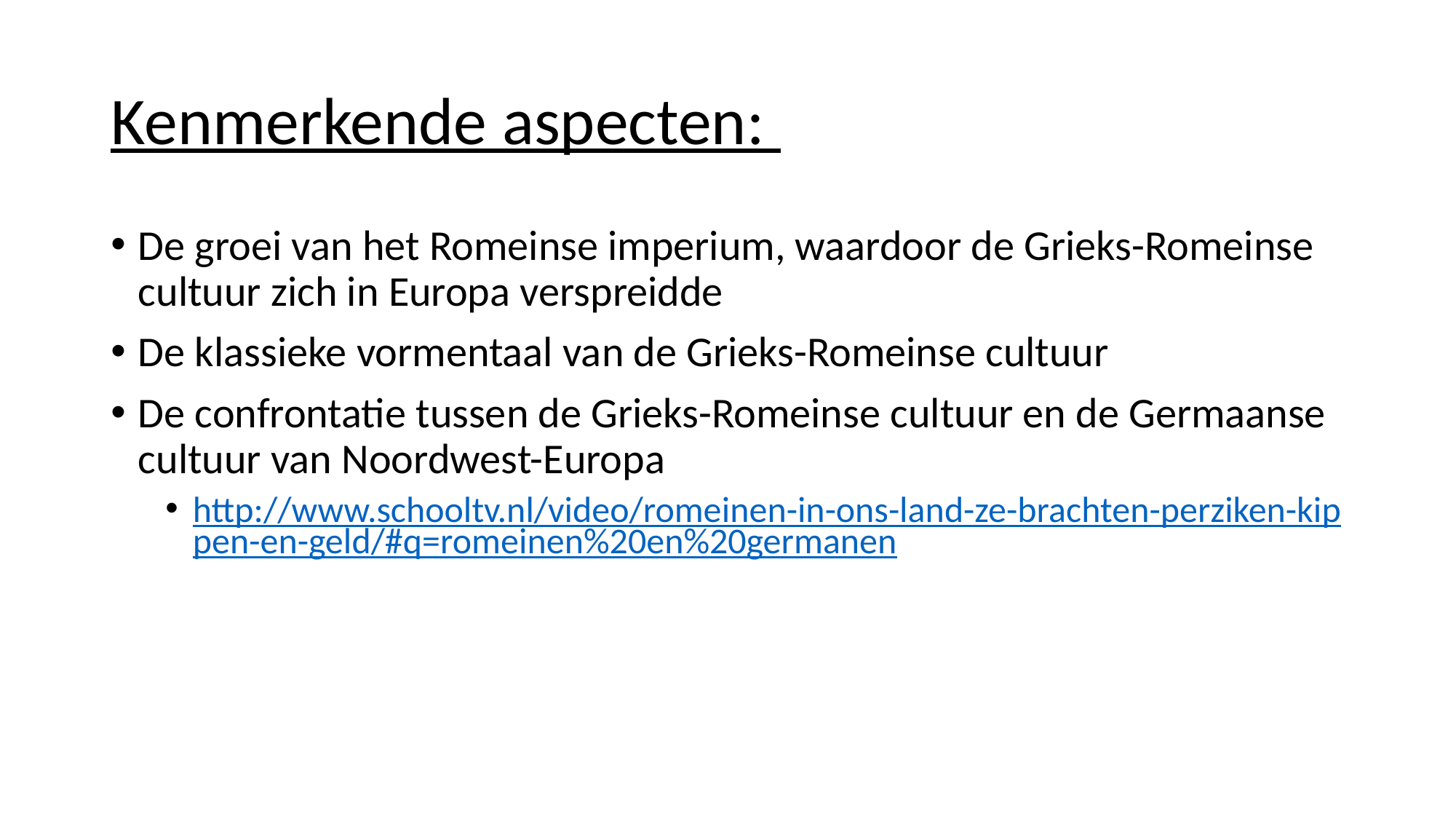

# Kenmerkende aspecten:
De groei van het Romeinse imperium, waardoor de Grieks-Romeinse cultuur zich in Europa verspreidde
De klassieke vormentaal van de Grieks-Romeinse cultuur
De confrontatie tussen de Grieks-Romeinse cultuur en de Germaanse cultuur van Noordwest-Europa
http://www.schooltv.nl/video/romeinen-in-ons-land-ze-brachten-perziken-kippen-en-geld/#q=romeinen%20en%20germanen